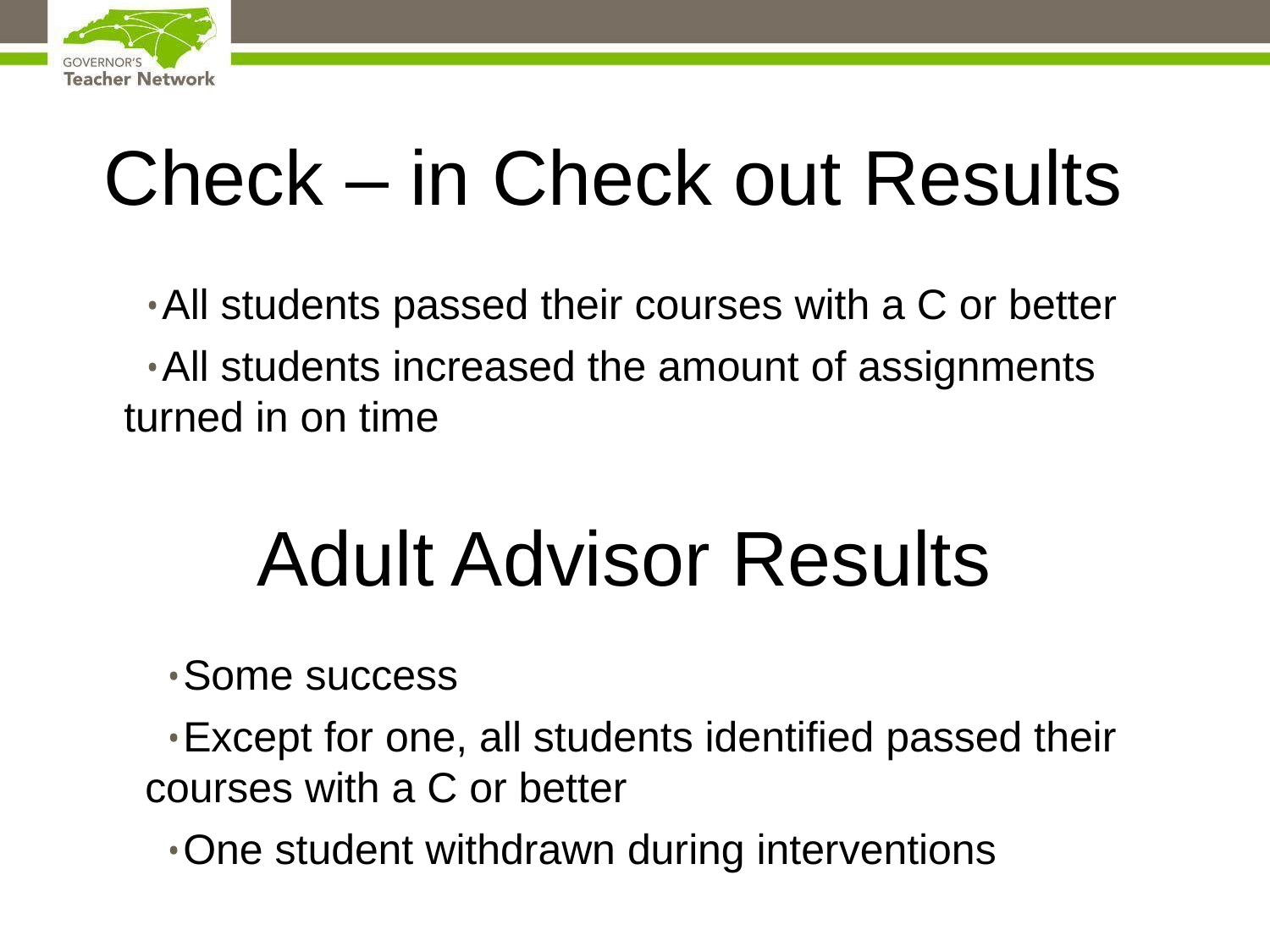

# Check – in Check out Results
All students passed their courses with a C or better
All students increased the amount of assignments turned in on time

Adult Advisor Results
Some success
Except for one, all students identified passed their courses with a C or better
One student withdrawn during interventions